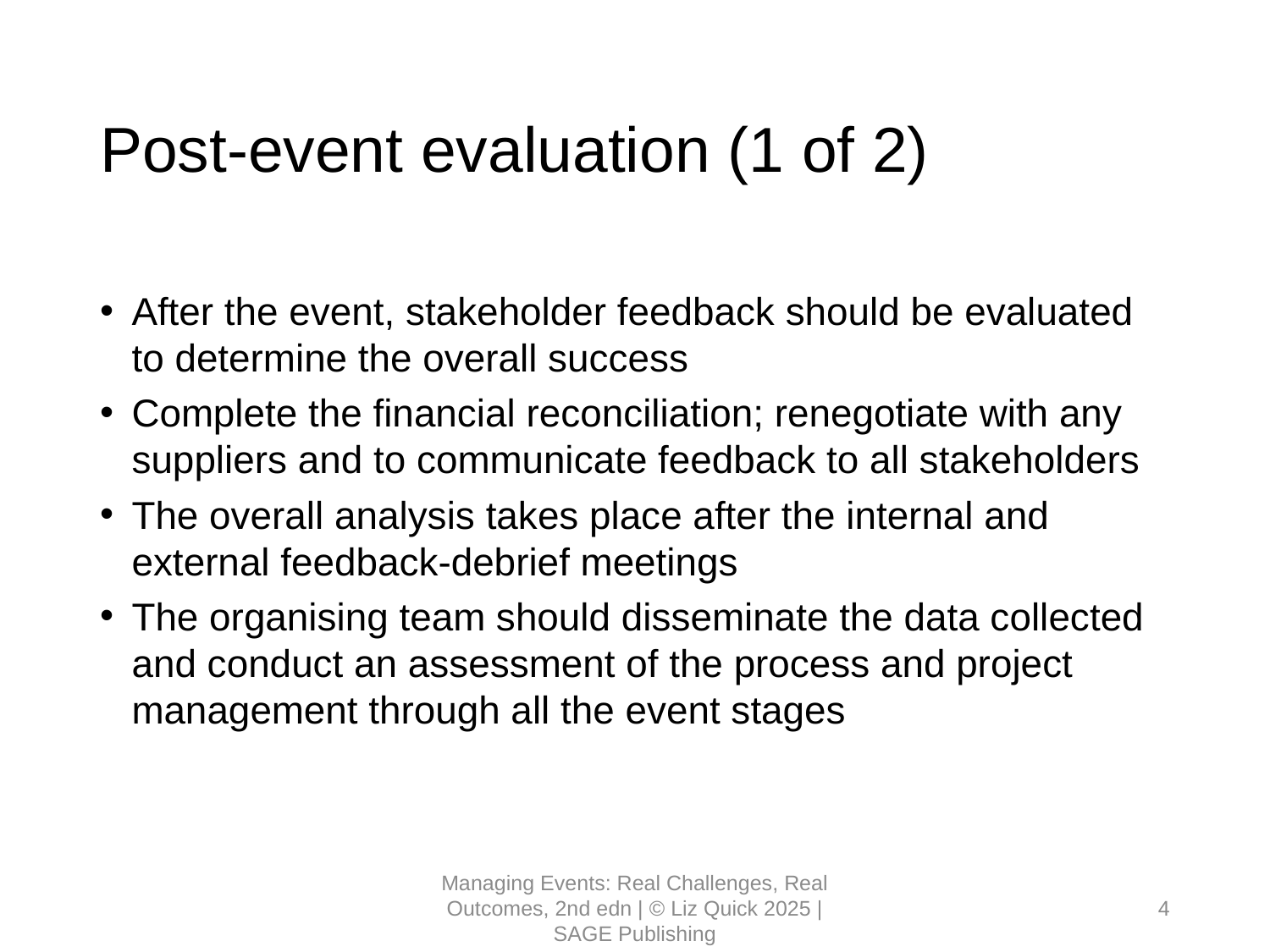

# Post-event evaluation (1 of 2)
After the event, stakeholder feedback should be evaluated to determine the overall success
Complete the financial reconciliation; renegotiate with any suppliers and to communicate feedback to all stakeholders
The overall analysis takes place after the internal and external feedback-debrief meetings
The organising team should disseminate the data collected and conduct an assessment of the process and project management through all the event stages
Managing Events: Real Challenges, Real Outcomes, 2nd edn | © Liz Quick 2025 | SAGE Publishing
4